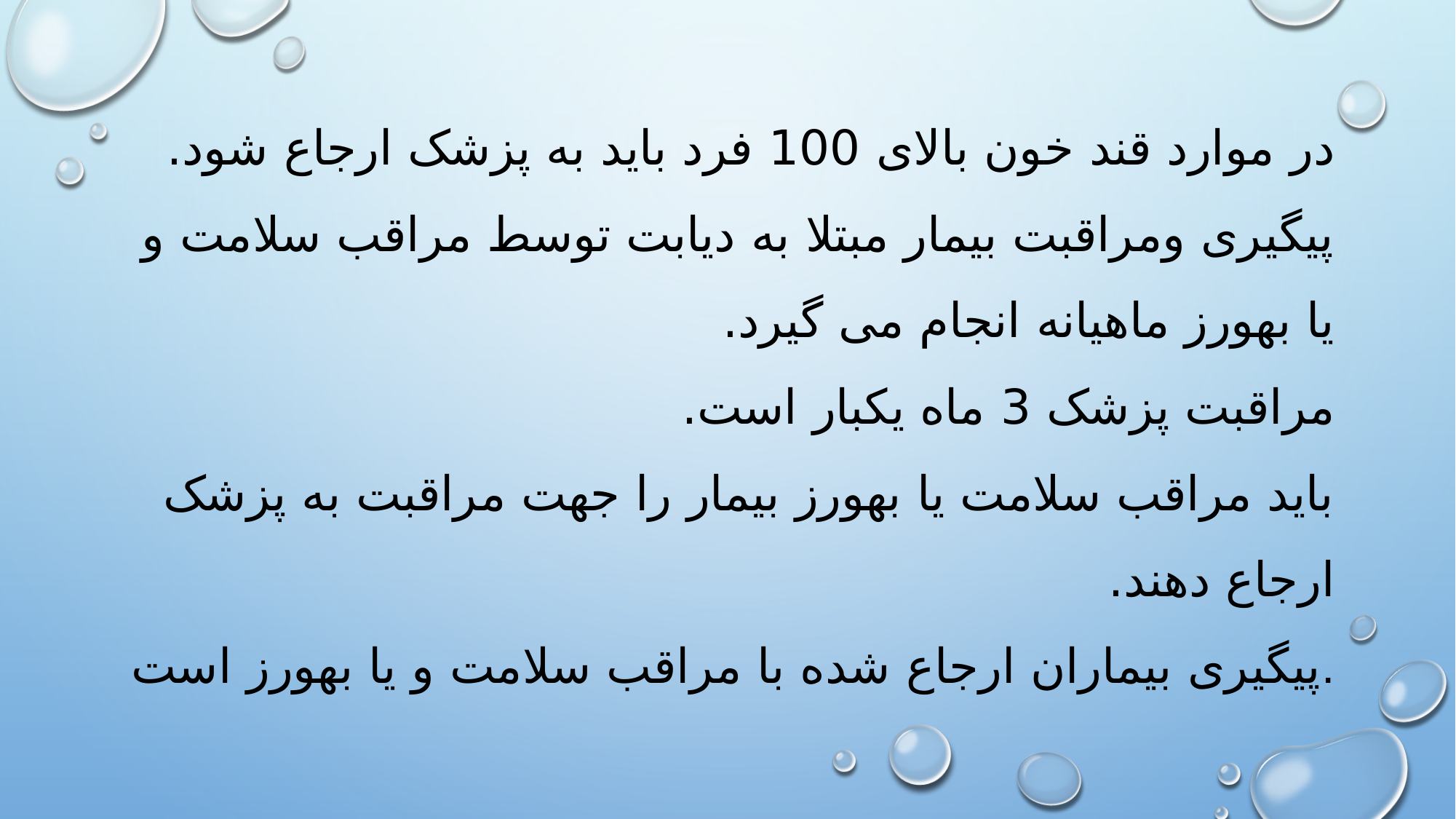

# در موارد قند خون بالای 100 فرد باید به پزشک ارجاع شود. پیگیری ومراقبت بیمار مبتلا به دیابت توسط مراقب سلامت و یا بهورز ماهیانه انجام می گیرد. مراقبت پزشک 3 ماه یکبار است. باید مراقب سلامت یا بهورز بیمار را جهت مراقبت به پزشک ارجاع دهند. پیگیری بیماران ارجاع شده با مراقب سلامت و یا بهورز است.